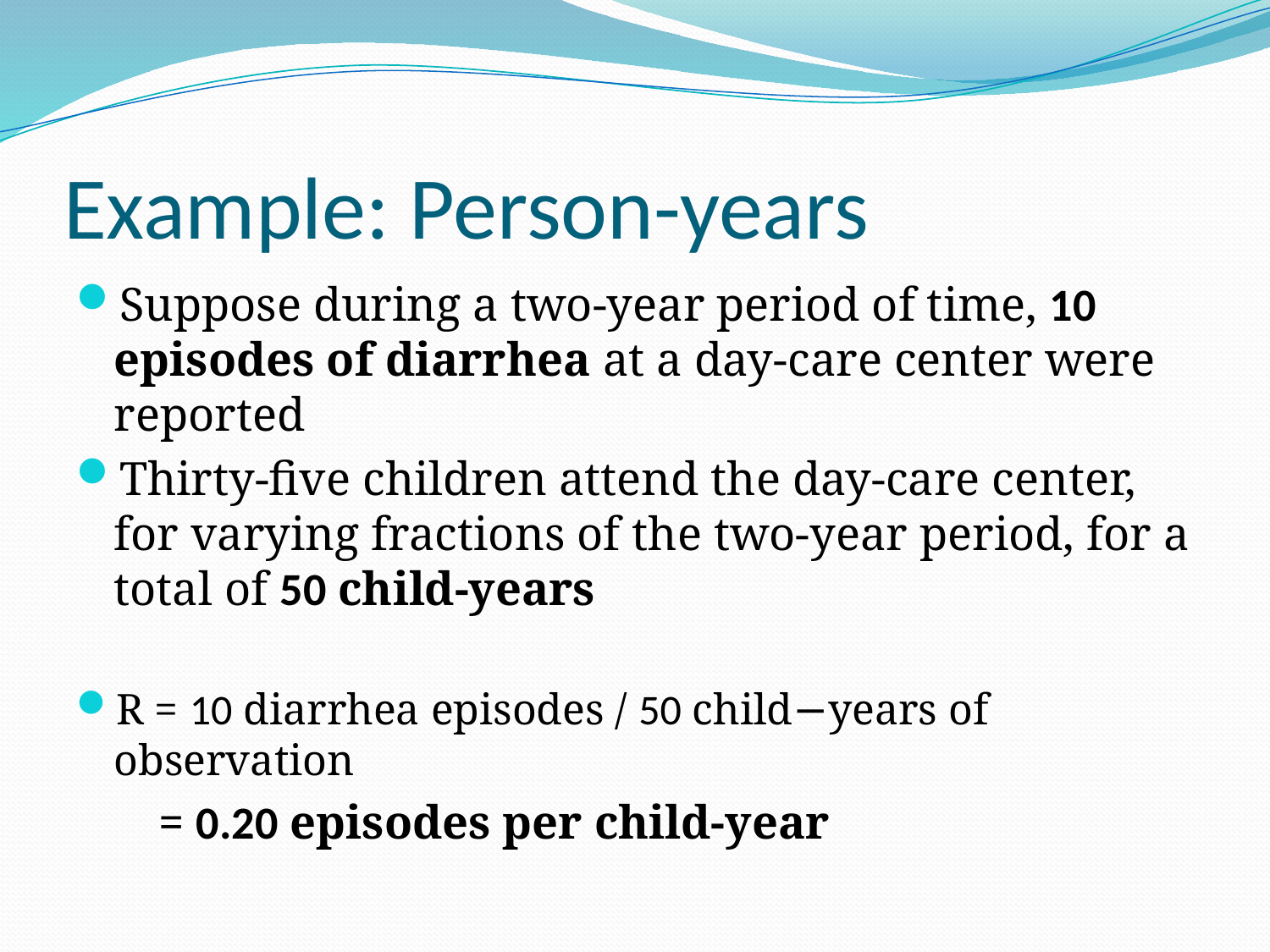

# Example: Person-years
Suppose during a two-year period of time, 10 episodes of diarrhea at a day-care center were reported
Thirty-five children attend the day-care center, for varying fractions of the two-year period, for a total of 50 child-years

R = 10 diarrhea episodes / 50 child−years of observation
       = 0.20 episodes per child-year